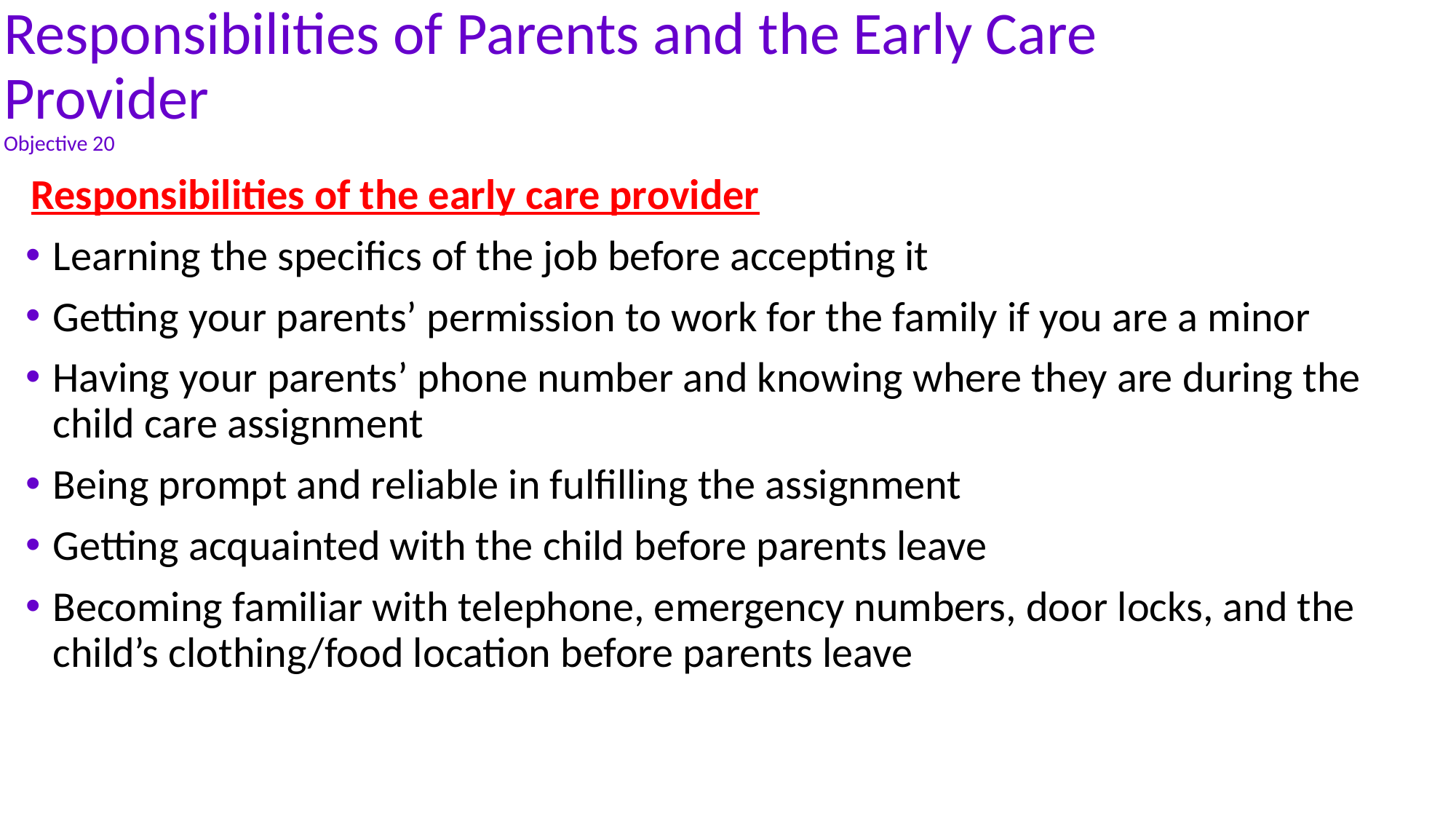

# Responsibilities of Parents and the Early Care Provider Objective 20
Responsibilities of the early care provider
Learning the specifics of the job before accepting it
Getting your parents’ permission to work for the family if you are a minor
Having your parents’ phone number and knowing where they are during the child care assignment
Being prompt and reliable in fulfilling the assignment
Getting acquainted with the child before parents leave
Becoming familiar with telephone, emergency numbers, door locks, and the child’s clothing/food location before parents leave